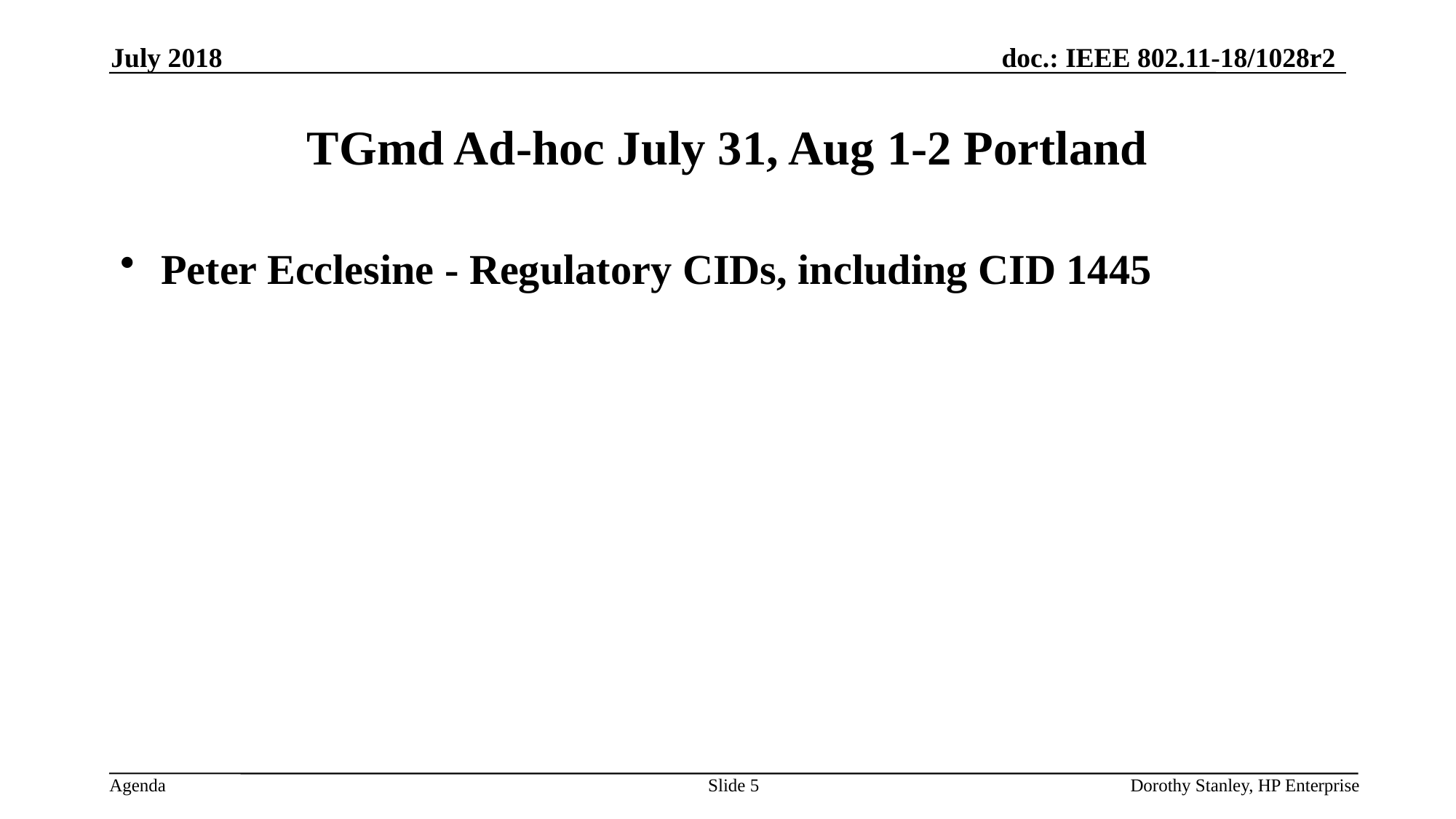

July 2018
# TGmd Ad-hoc July 31, Aug 1-2 Portland
Peter Ecclesine - Regulatory CIDs, including CID 1445
Slide 5
Dorothy Stanley, HP Enterprise